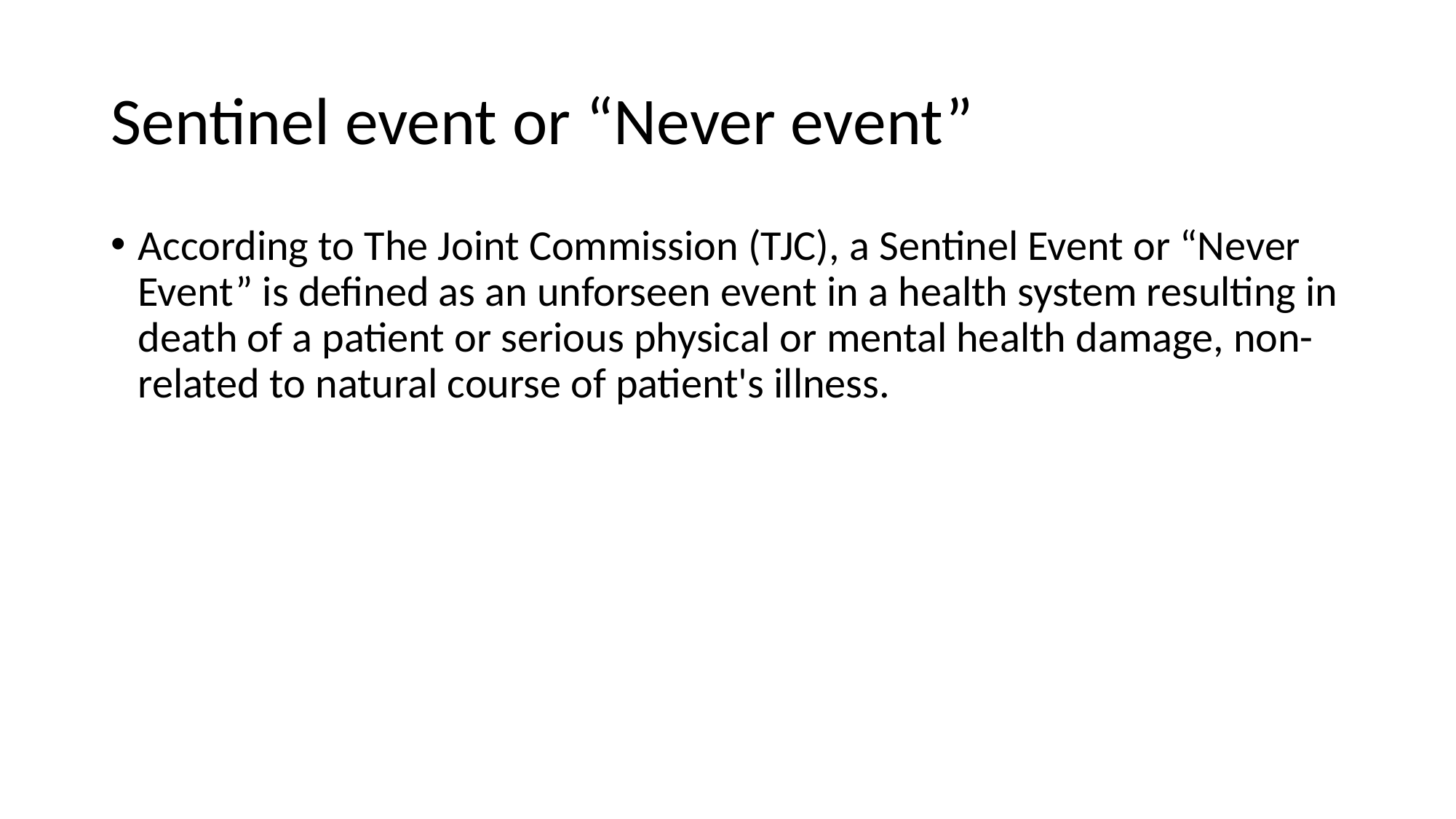

# Sentinel event or “Never event”
According to The Joint Commission (TJC), a Sentinel Event or “Never Event” is defined as an unforseen event in a health system resulting in death of a patient or serious physical or mental health damage, non-related to natural course of patient's illness.